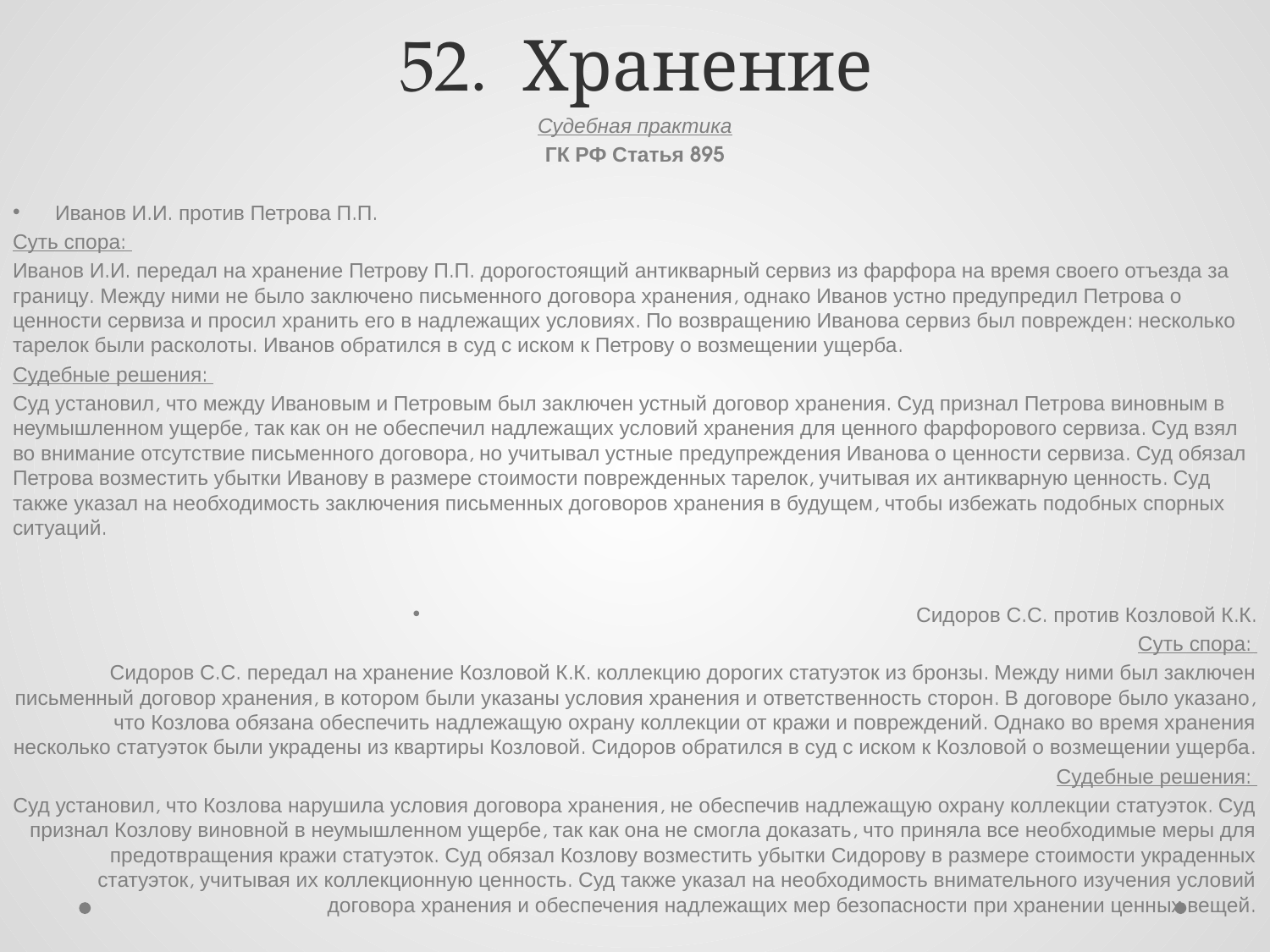

# 52.  Хранение
Судебная практика
ГК РФ Статья 895

Иванов И.И. против Петрова П.П.
Суть спора:
Иванов И.И. передал на хранение Петрову П.П. дорогостоящий антикварный сервиз из фарфора на время своего отъезда за границу. Между ними не было заключено письменного договора хранения, однако Иванов устно предупредил Петрова о ценности сервиза и просил хранить его в надлежащих условиях. По возвращению Иванова сервиз был поврежден: несколько тарелок были расколоты. Иванов обратился в суд с иском к Петрову о возмещении ущерба.
Судебные решения:
Суд установил, что между Ивановым и Петровым был заключен устный договор хранения. Суд признал Петрова виновным в неумышленном ущербе, так как он не обеспечил надлежащих условий хранения для ценного фарфорового сервиза. Суд взял во внимание отсутствие письменного договора, но учитывал устные предупреждения Иванова о ценности сервиза. Суд обязал Петрова возместить убытки Иванову в размере стоимости поврежденных тарелок, учитывая их антикварную ценность. Суд также указал на необходимость заключения письменных договоров хранения в будущем, чтобы избежать подобных спорных ситуаций.

Сидоров С.С. против Козловой К.К.
 Суть спора:
Сидоров С.С. передал на хранение Козловой К.К. коллекцию дорогих статуэток из бронзы. Между ними был заключен письменный договор хранения, в котором были указаны условия хранения и ответственность сторон. В договоре было указано, что Козлова обязана обеспечить надлежащую охрану коллекции от кражи и повреждений. Однако во время хранения несколько статуэток были украдены из квартиры Козловой. Сидоров обратился в суд с иском к Козловой о возмещении ущерба.
Судебные решения:
Суд установил, что Козлова нарушила условия договора хранения, не обеспечив надлежащую охрану коллекции статуэток. Суд признал Козлову виновной в неумышленном ущербе, так как она не смогла доказать, что приняла все необходимые меры для предотвращения кражи статуэток. Суд обязал Козлову возместить убытки Сидорову в размере стоимости украденных статуэток, учитывая их коллекционную ценность. Суд также указал на необходимость внимательного изучения условий договора хранения и обеспечения надлежащих мер безопасности при хранении ценных вещей.